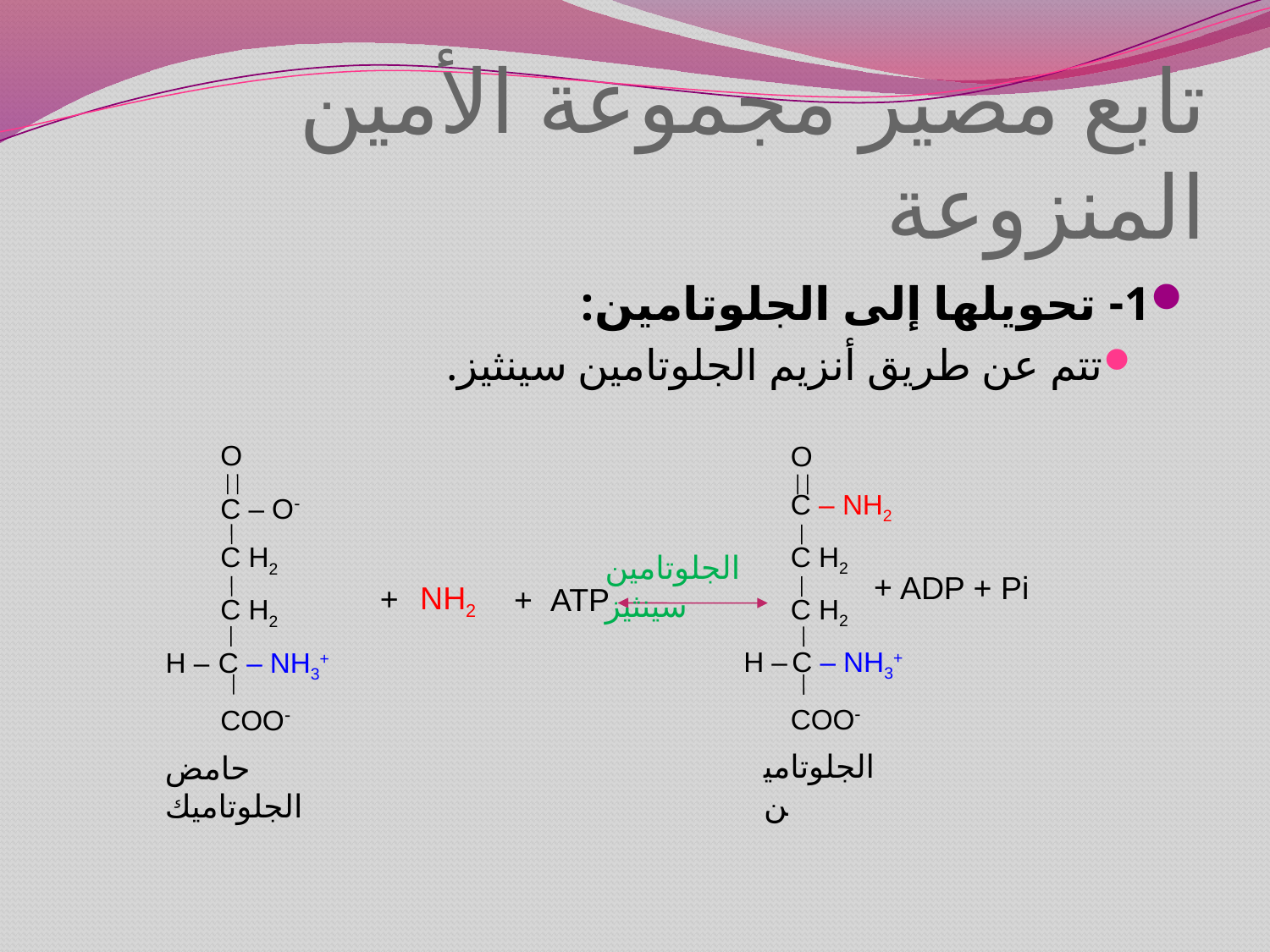

# تابع مصير مجموعة الأمين المنزوعة
1- تحويلها إلى الجلوتامين:
تتم عن طريق أنزيم الجلوتامين سينثيز.

         O
         C – O-
         C H2
         C H2
  H –  C – NH3+
         COO-
         O
         C – NH2
         C H2
         C H2
   H – C – NH3+
         COO-

الجلوتامين

الجلوتامين سينثيز
+
ADP + Pi
NH2
+
ATP
+

حامض الجلوتاميك